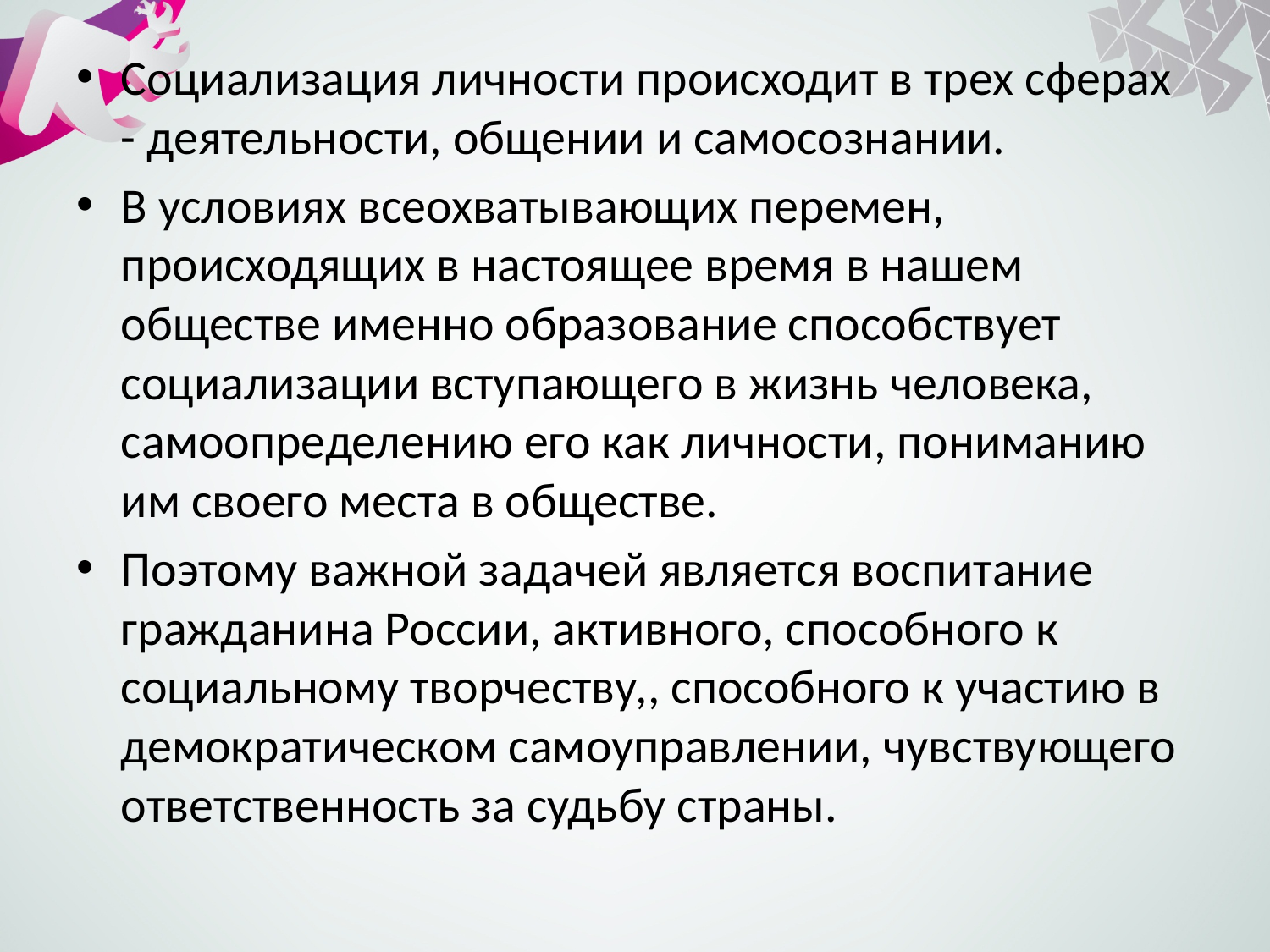

#
Социализация личности происходит в трех сферах - деятельности, общении и самосознании.
В условиях всеохватывающих перемен, происходящих в настоящее время в нашем обществе именно образование способствует социализации вступающего в жизнь человека, самоопределению его как личности, пониманию им своего места в обществе.
Поэтому важной задачей является воспитание гражданина России, активного, способного к социальному творчеству,, способного к участию в демократическом самоуправлении, чувствующего ответственность за судьбу страны.